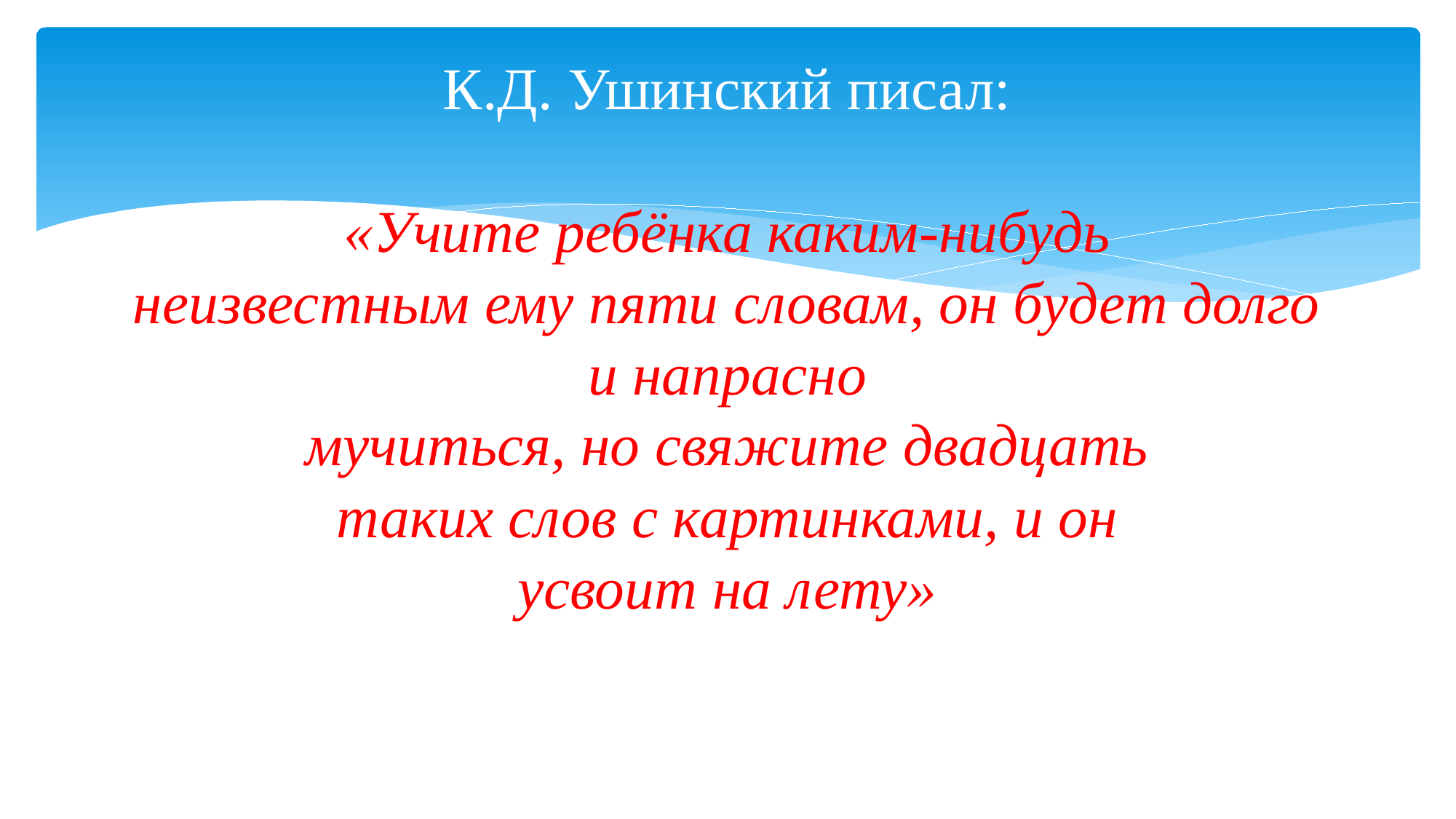

# К.Д. Ушинский писал: «Учите ребёнка каким-нибудь неизвестным ему пяти словам, он будет долго и напрасно мучиться, но свяжите двадцать таких слов с картинками, и он усвоит на лету»